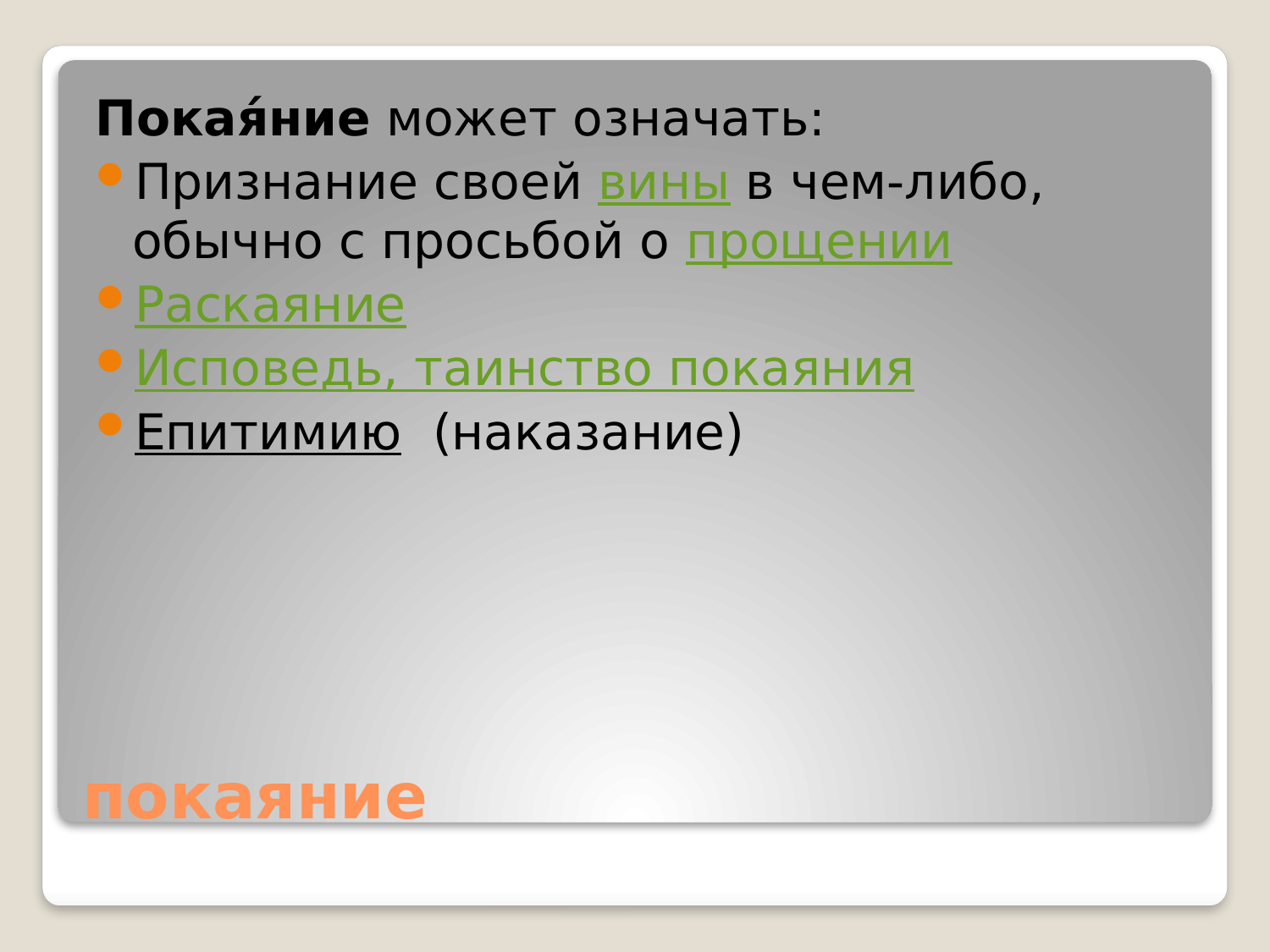

Покая́ние может означать:
Признание своей вины в чем-либо, обычно с просьбой о прощении
Раскаяние
Исповедь, таинство покаяния
Епитимию  (наказание)

# покаяние